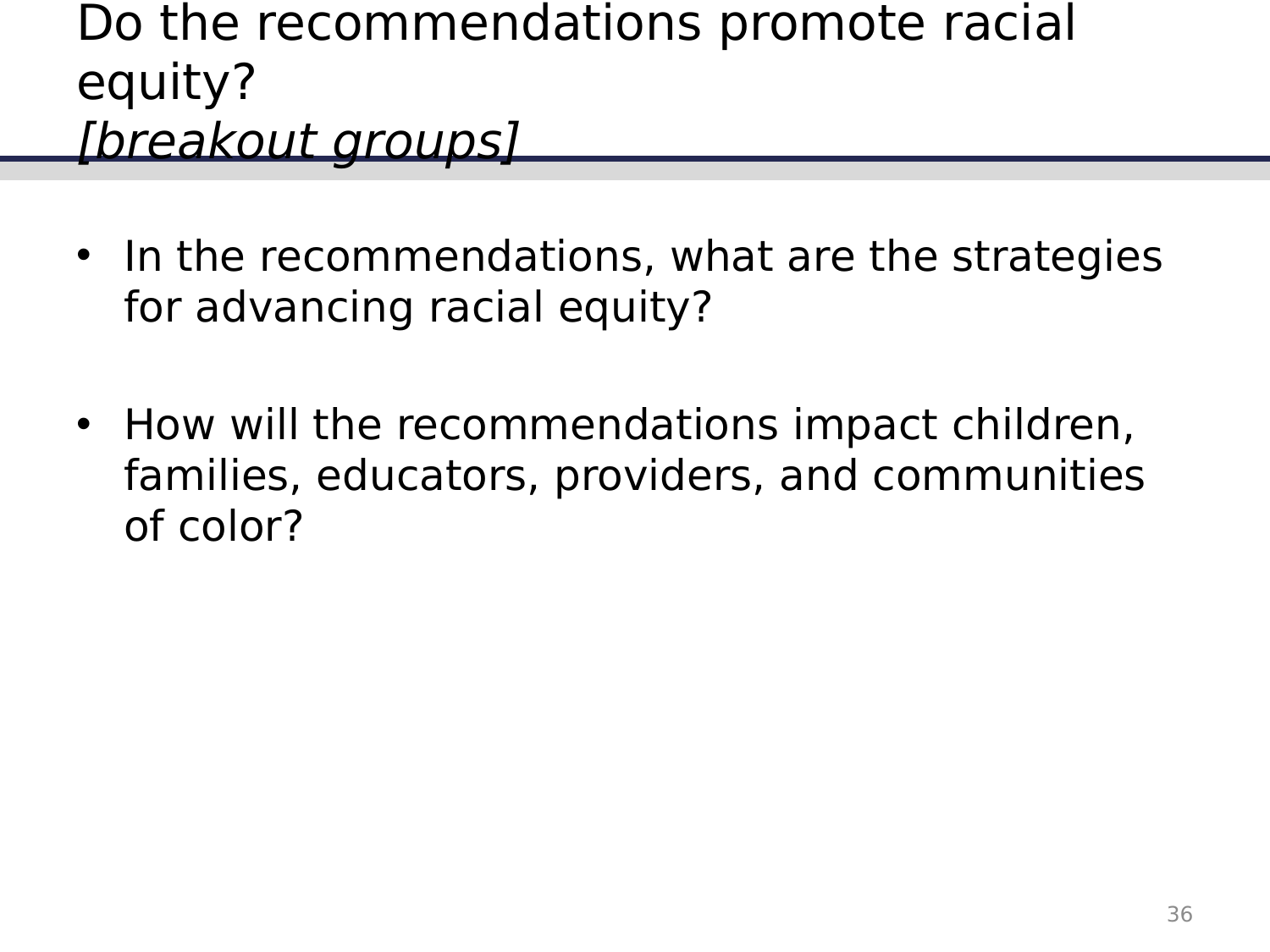

# Do the recommendations promote racial equity? [breakout groups]
In the recommendations, what are the strategies for advancing racial equity?

How will the recommendations impact children, families, educators, providers, and communities of color?
36